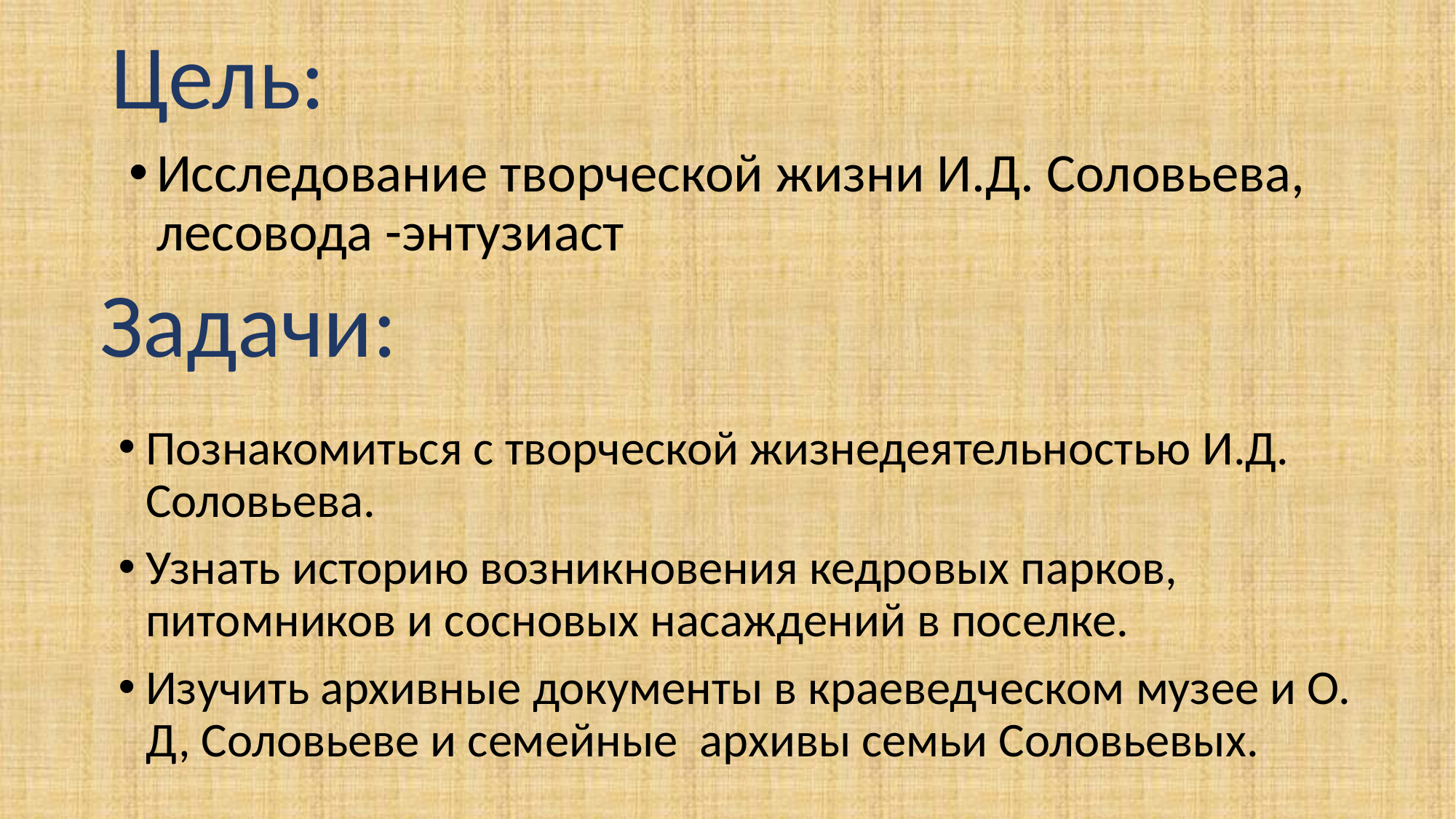

# Цель:
Исследование творческой жизни И.Д. Соловьева, лесовода -энтузиаст
Задачи:
Познакомиться с творческой жизнедеятельностью И.Д. Соловьева.
Узнать историю возникновения кедровых парков, питомников и сосновых насаждений в поселке.
Изучить архивные документы в краеведческом музее и О. Д, Соловьеве и семейные  архивы семьи Соловьевых.